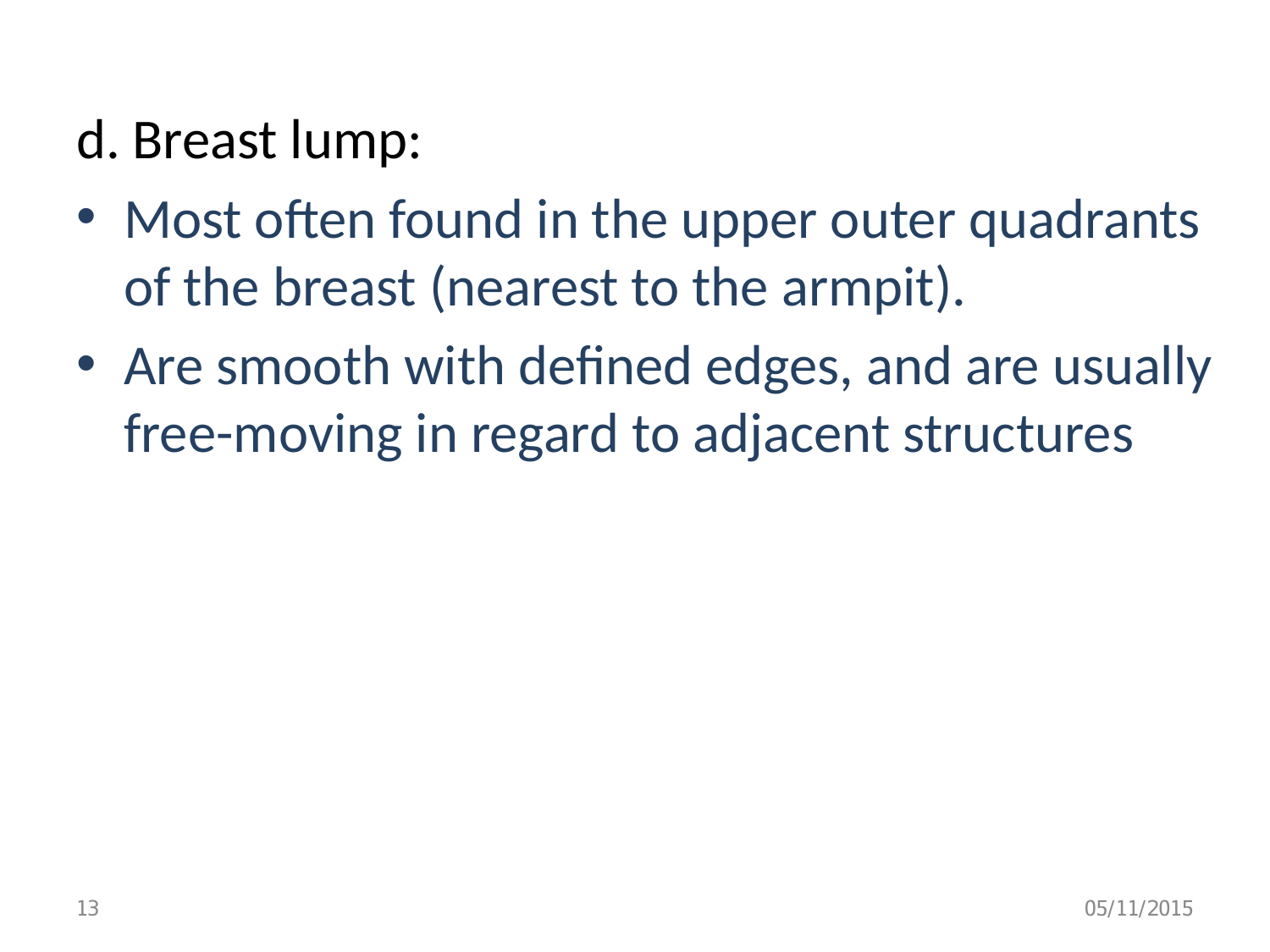

d. Breast lump:
Most often found in the upper outer quadrants of the breast (nearest to the armpit).
Are smooth with defined edges, and are usually free-moving in regard to adjacent structures

13
05/11/2015